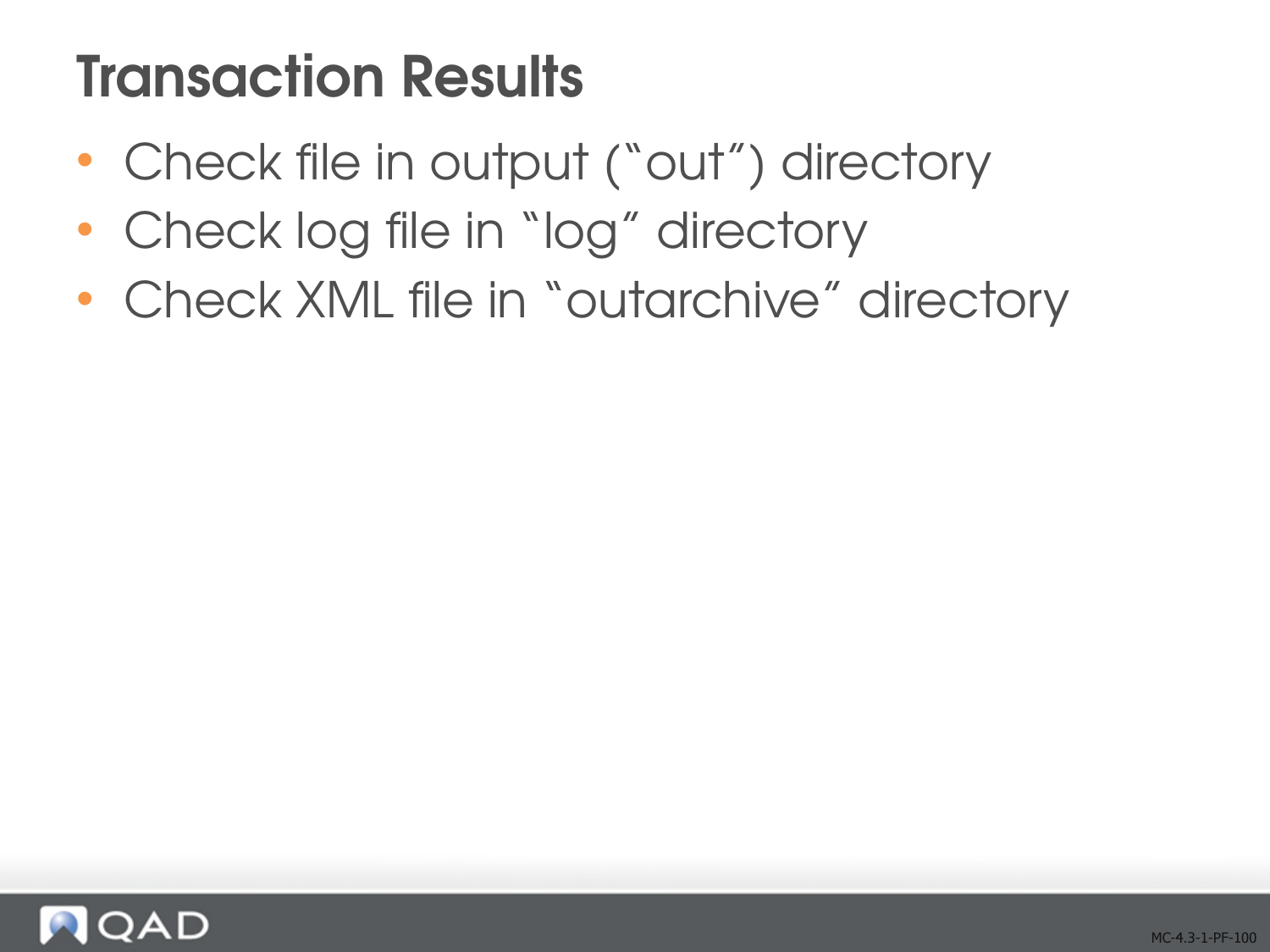

# Transaction Results
Check file in output (“out”) directory
Check log file in “log” directory
Check XML file in “outarchive” directory
MC-4.3-1-PF-100